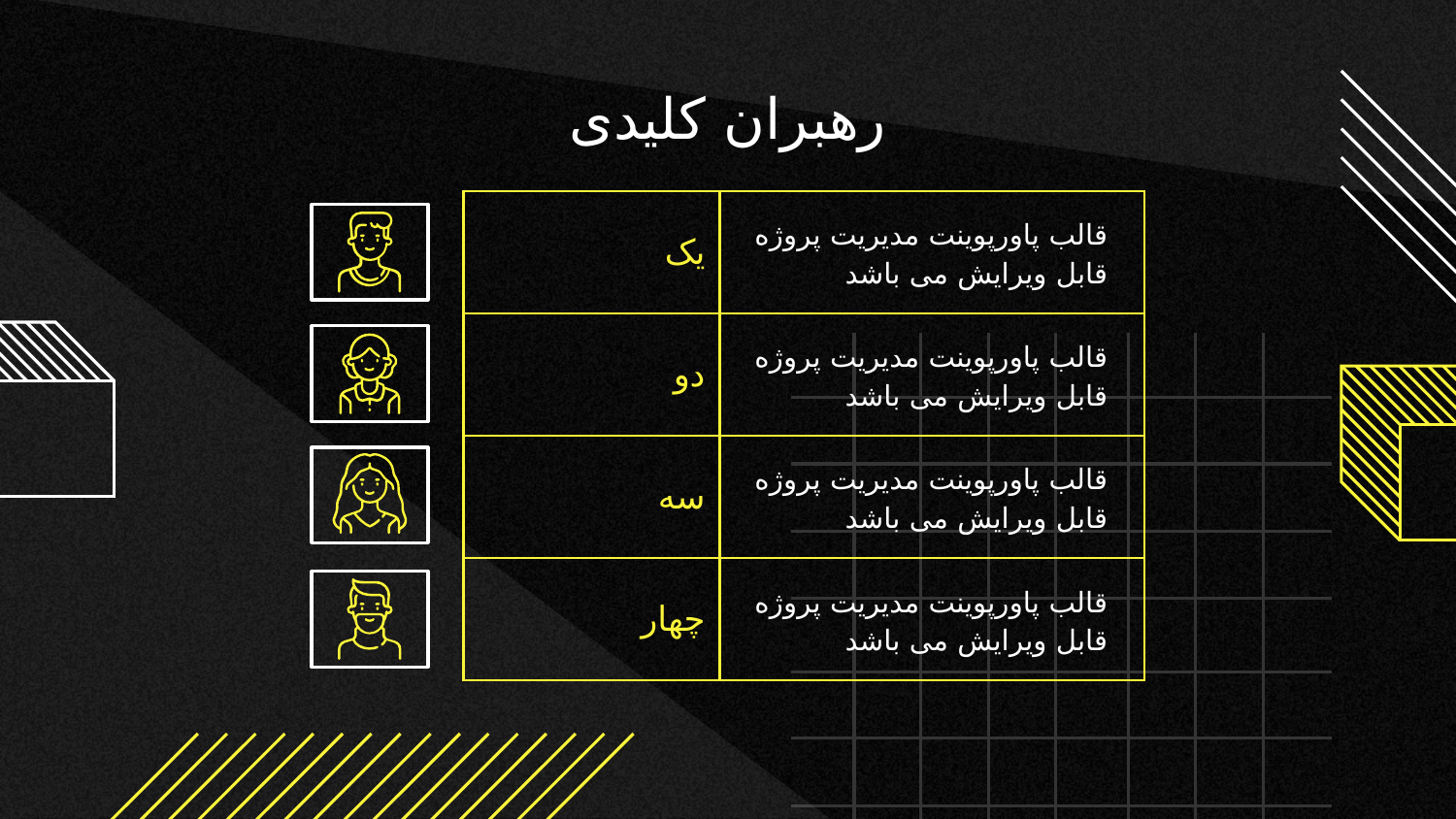

# رهبران کلیدی
| یک | قالب پاورپوینت مدیریت پروژه قابل ویرایش می باشد |
| --- | --- |
| دو | قالب پاورپوینت مدیریت پروژه قابل ویرایش می باشد |
| سه | قالب پاورپوینت مدیریت پروژه قابل ویرایش می باشد |
| چهار | قالب پاورپوینت مدیریت پروژه قابل ویرایش می باشد |